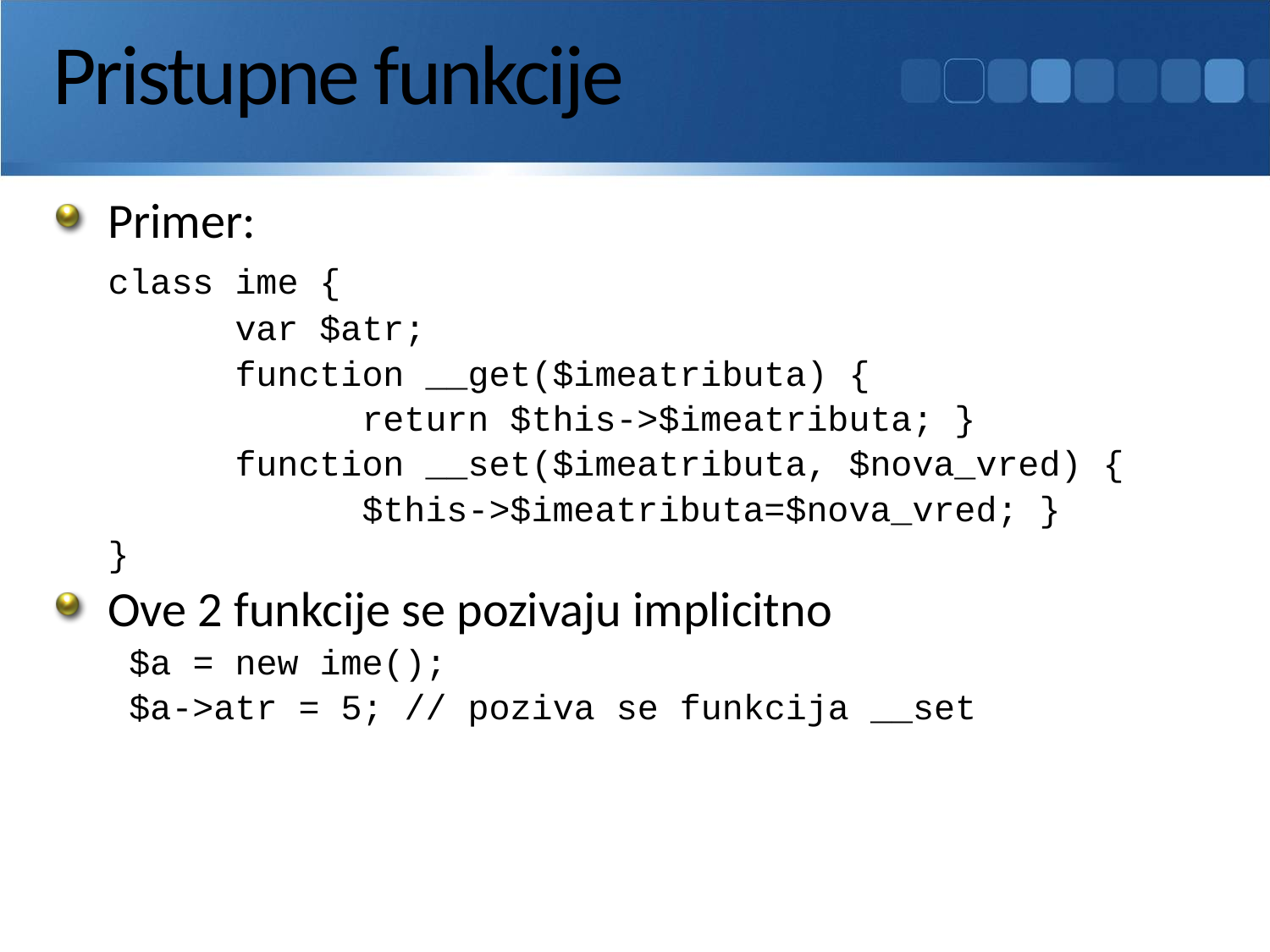

# Pristupne funkcije
Primer:
	class ime {
		var $atr;
		function __get($imeatributa) {
			return $this->$imeatributa; }
		function __set($imeatributa, $nova_vred) {
			$this->$imeatributa=$nova_vred; }
	}
Ove 2 funkcije se pozivaju implicitno
	 $a = new ime();
	 $a->atr = 5; // poziva se funkcija __set
192